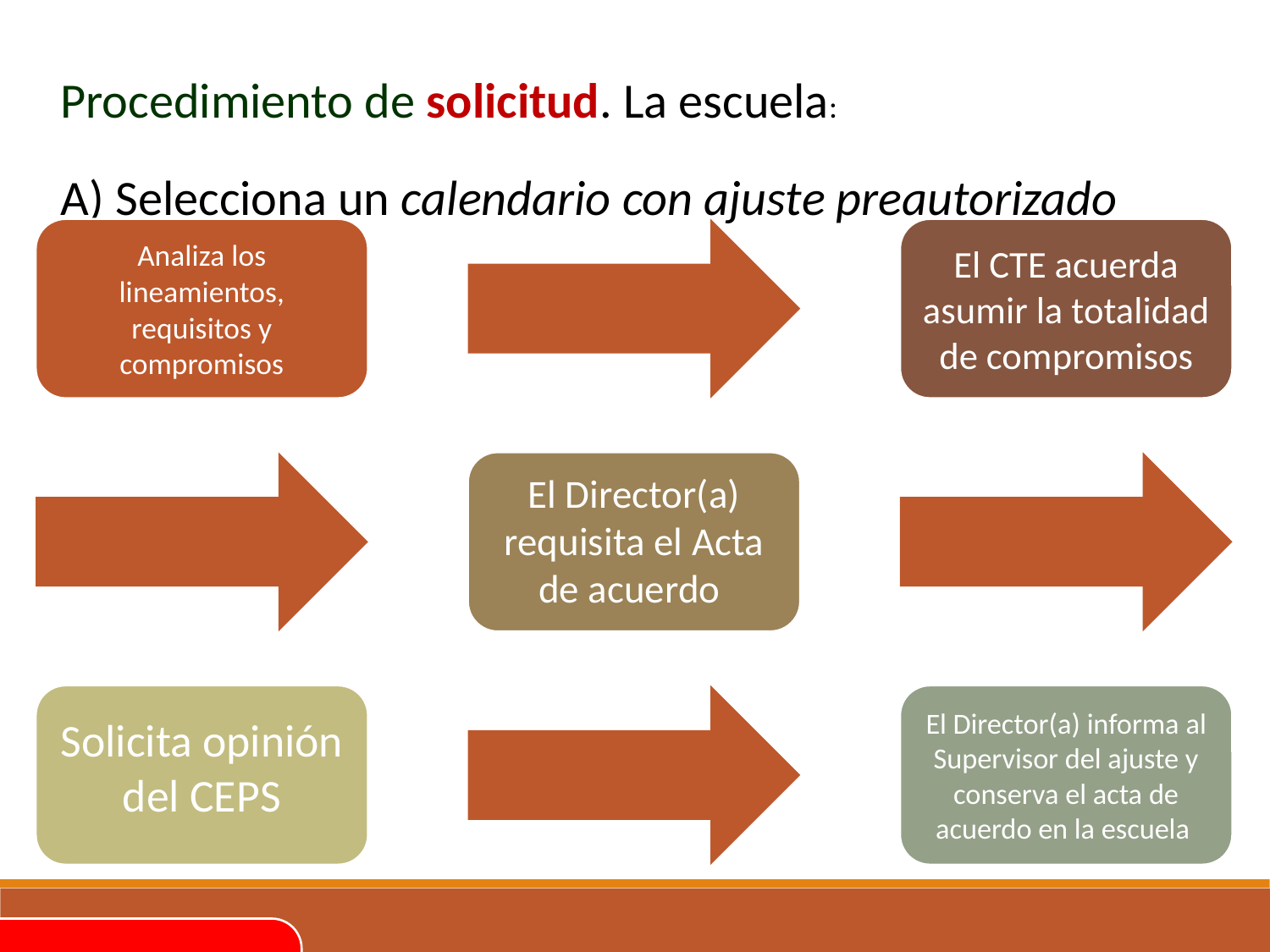

Procedimiento de solicitud. La escuela:

A) Selecciona un calendario con ajuste preautorizado
Analiza los lineamientos, requisitos y compromisos
El CTE acuerda asumir la totalidad de compromisos
El Director(a) requisita el Acta de acuerdo
Solicita opinión del CEPS
El Director(a) informa al Supervisor del ajuste y conserva el acta de acuerdo en la escuela